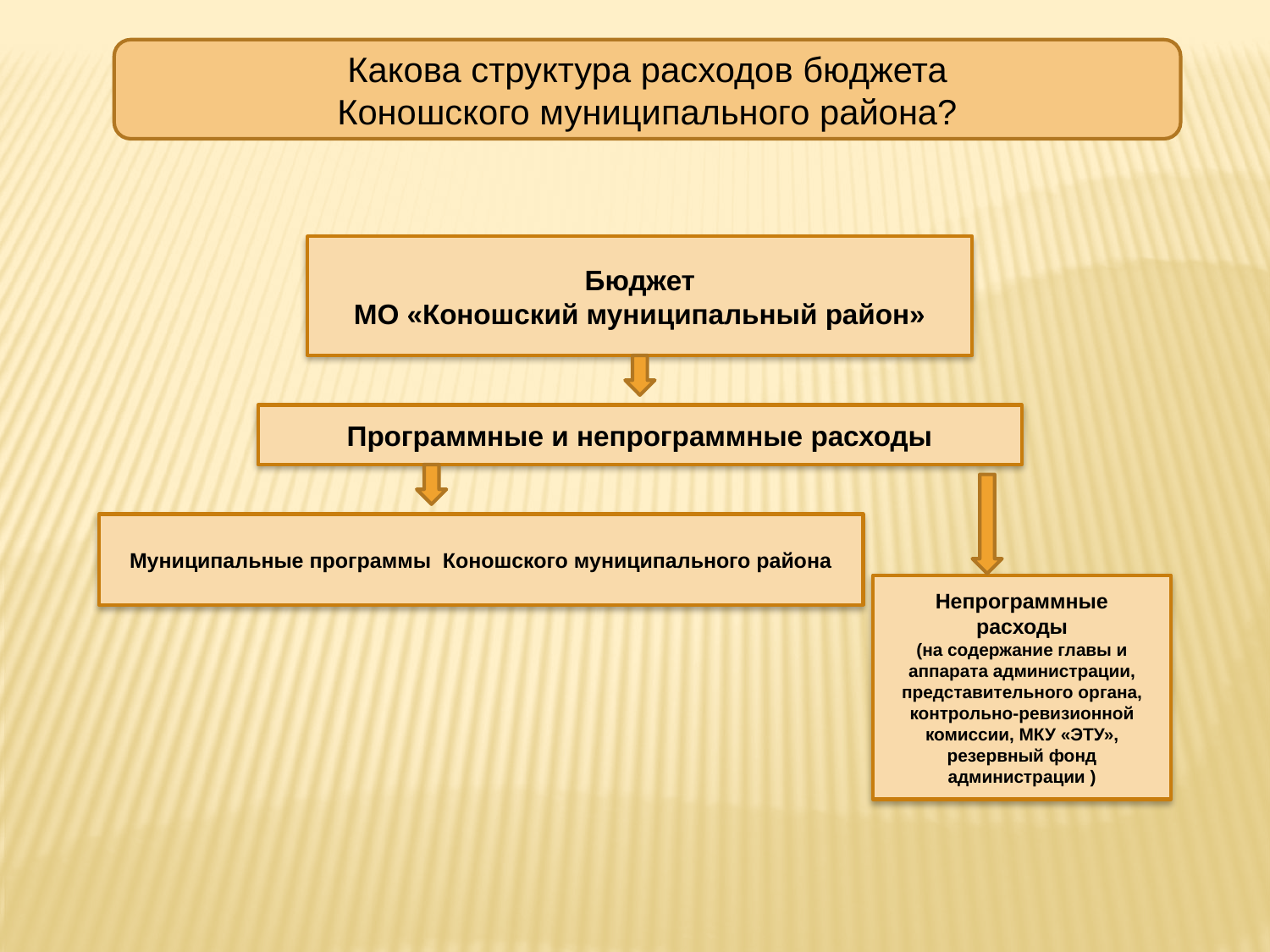

Какова структура расходов бюджета
Коношского муниципального района?
Бюджет
МО «Коношский муниципальный район»

Программные и непрограммные расходы

Муниципальные программы  Коношского муниципального района
Непрограммные
расходы
(на содержание главы и аппарата администрации, представительного органа, контрольно-ревизионной комиссии, МКУ «ЭТУ», резервный фонд администрации )